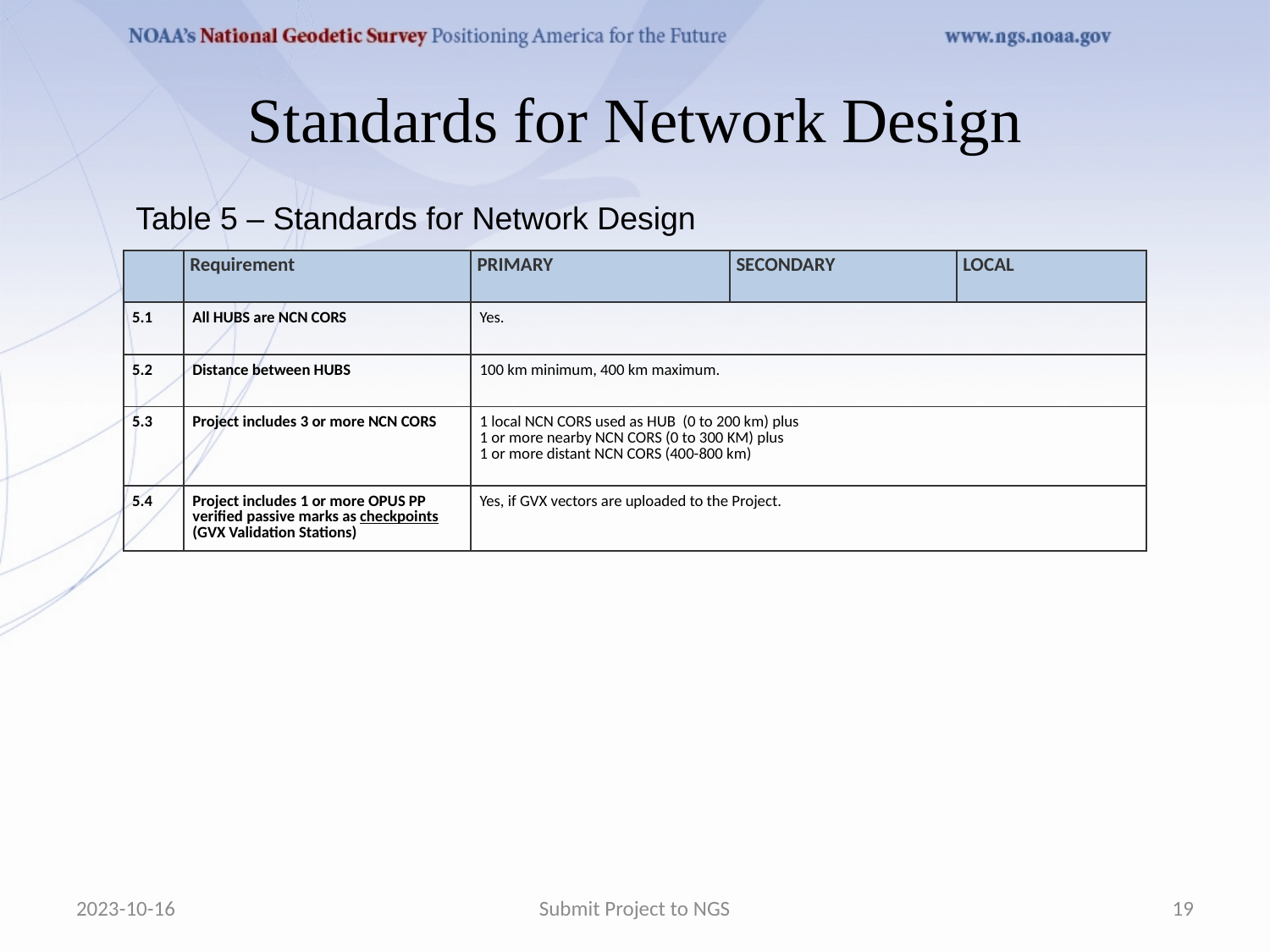

Standards for Network Design
Table 5 – Standards for Network Design
|  | Requirement | PRIMARY | SECONDARY | LOCAL |
| --- | --- | --- | --- | --- |
| 5.1 | All HUBS are NCN CORS | Yes. |  |  |
| 5.2 | Distance between HUBS | 100 km minimum, 400 km maximum. |  |  |
| 5.3 | Project includes 3 or more NCN CORS | 1 local NCN CORS used as HUB  (0 to 200 km) plus 1 or more nearby NCN CORS (0 to 300 KM) plus 1 or more distant NCN CORS (400-800 km) |  |  |
| 5.4 | Project includes 1 or more OPUS PP verified passive marks as checkpoints (GVX Validation Stations) | Yes, if GVX vectors are uploaded to the Project. |  |  |
2023-10-16
Submit Project to NGS
19